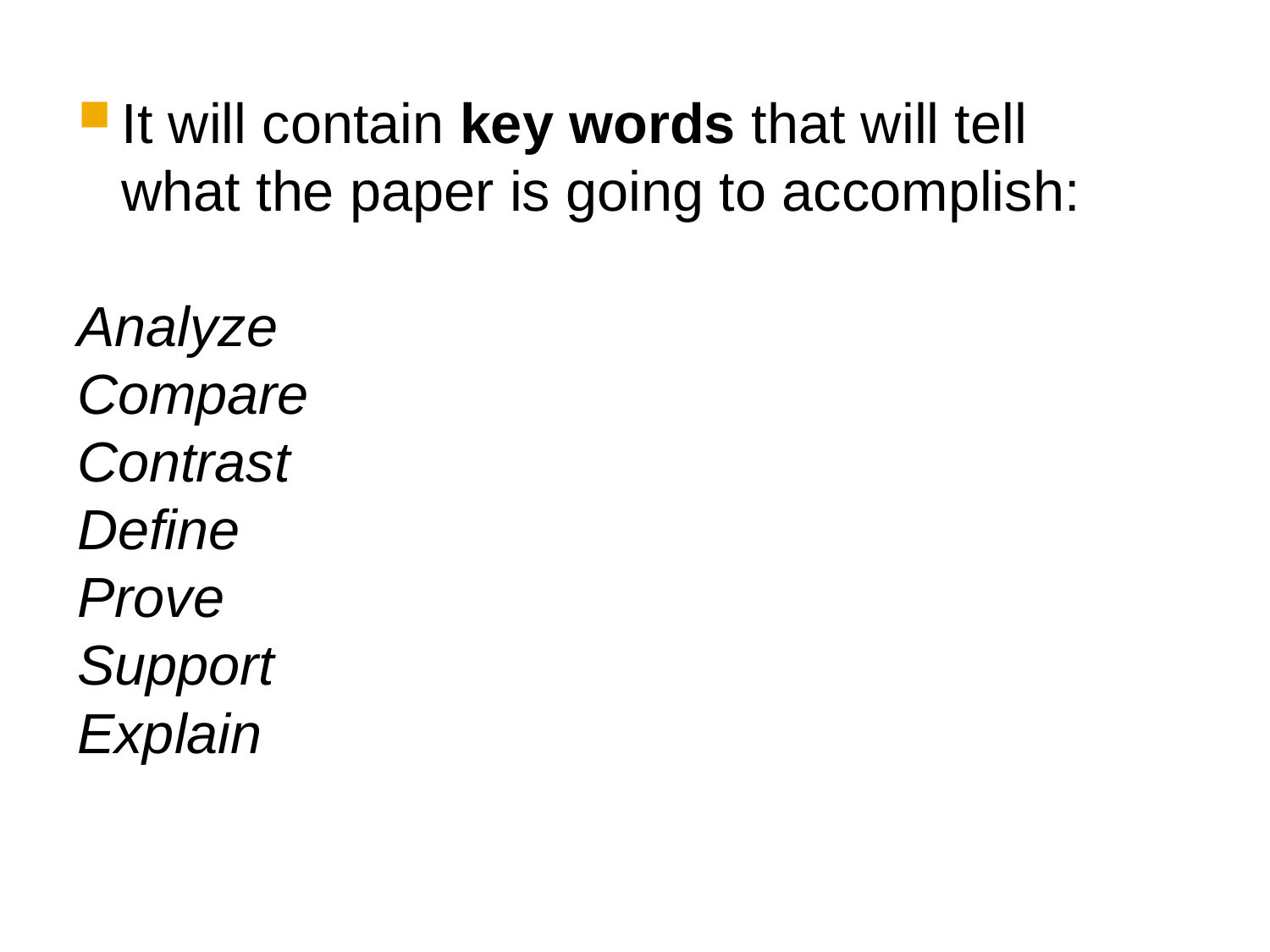

It will contain key words that will tell what the paper is going to accomplish:

Analyze
Compare
Contrast
Define
Prove
Support
Explain